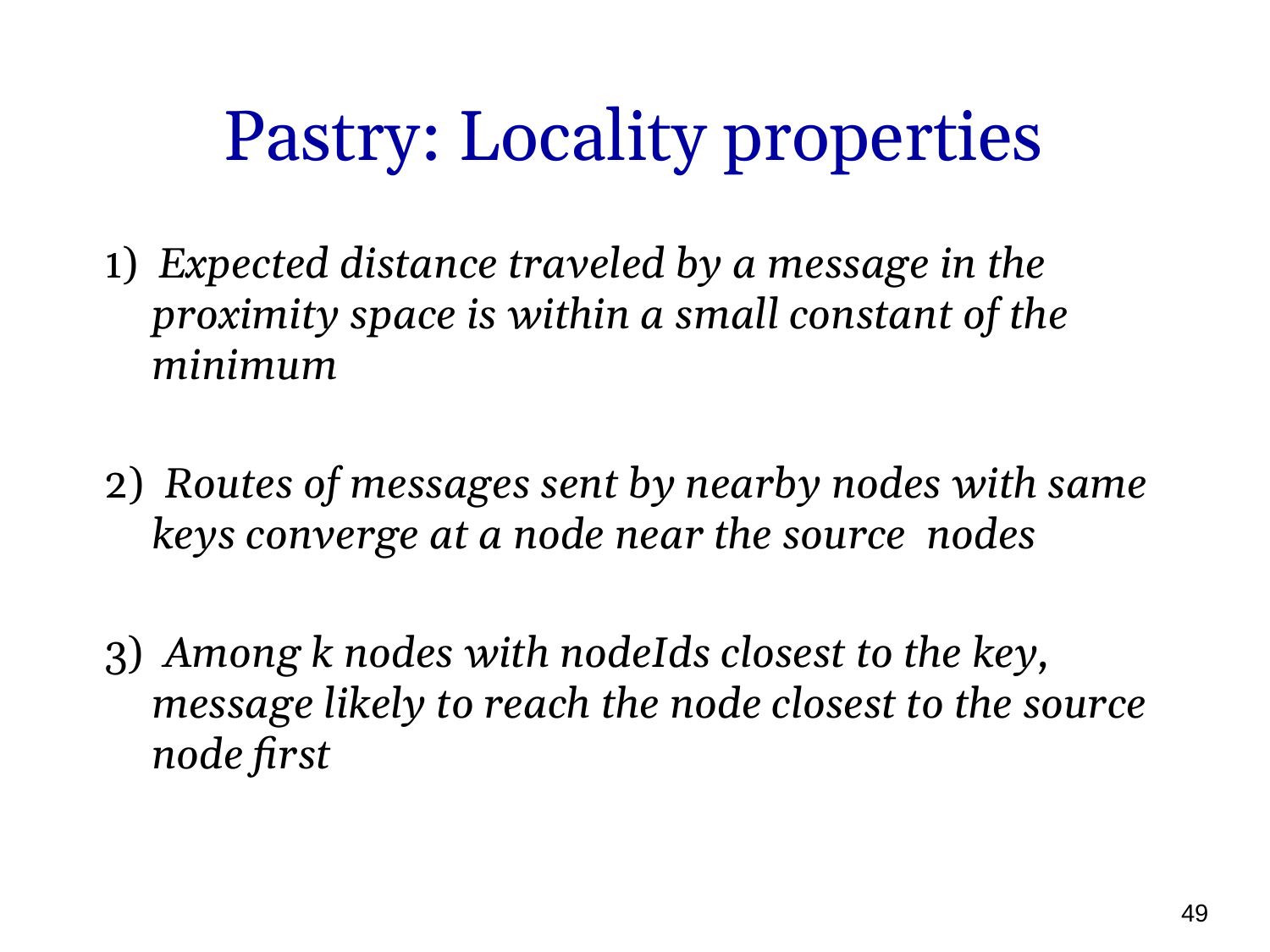

# Pastry: Locality properties
1)  Expected distance traveled by a message in the proximity space is within a small constant of the minimum

2)  Routes of messages sent by nearby nodes with same keys converge at a node near the source  nodes

3)  Among k nodes with nodeIds closest to the key, message likely to reach the node closest to the source node first

49